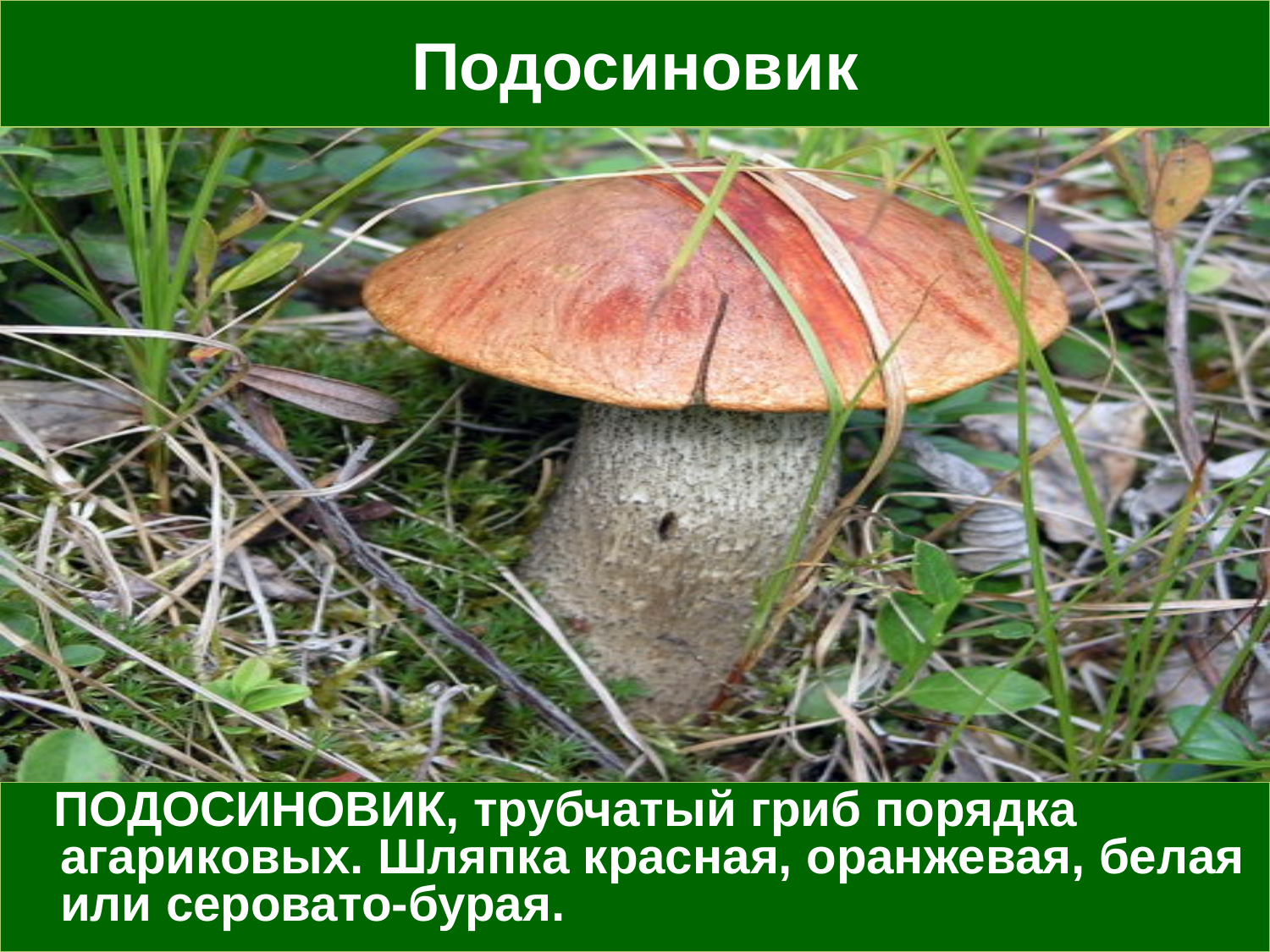

# Подосиновик
   ПОДОСИНОВИК, трубчатый гриб порядка агариковых. Шляпка красная, оранжевая, белая или серовато-бурая.